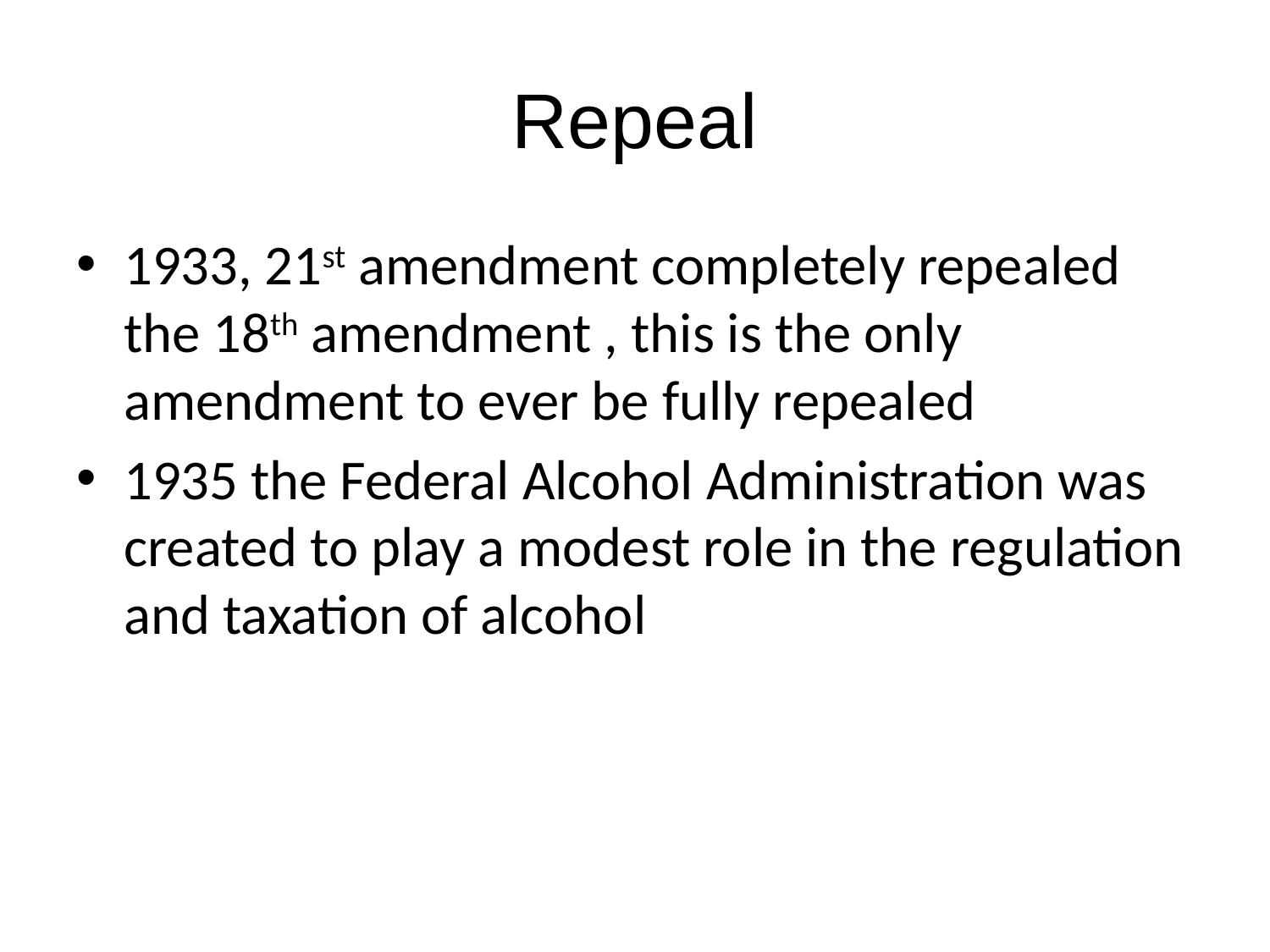

# Repeal
1933, 21st amendment completely repealed the 18th amendment , this is the only amendment to ever be fully repealed
1935 the Federal Alcohol Administration was created to play a modest role in the regulation and taxation of alcohol